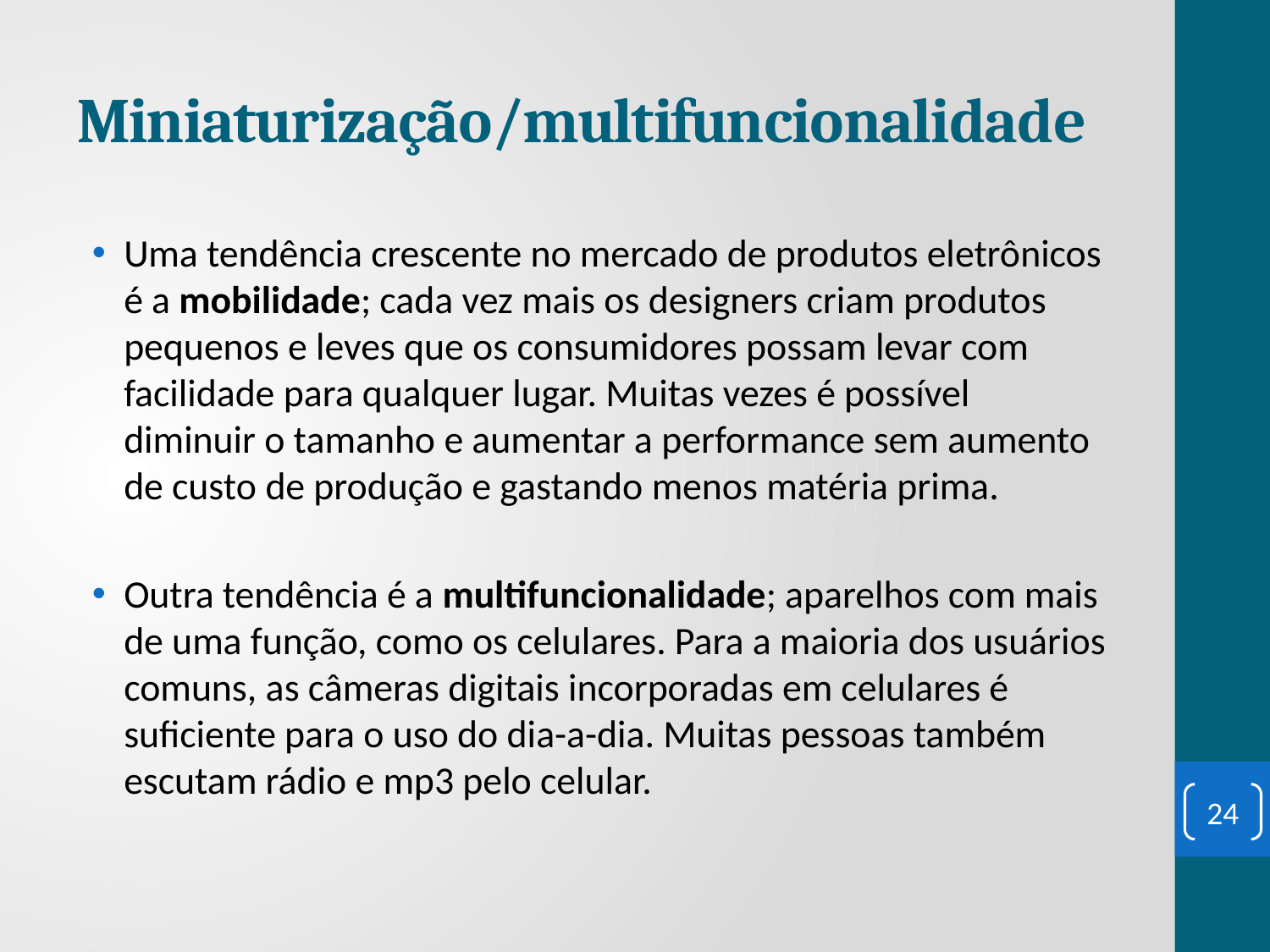

# Miniaturização/multifuncionalidade
Uma tendência crescente no mercado de produtos eletrônicos é a mobilidade; cada vez mais os designers criam produtos pequenos e leves que os consumidores possam levar com facilidade para qualquer lugar. Muitas vezes é possível diminuir o tamanho e aumentar a performance sem aumento de custo de produção e gastando menos matéria prima.

Outra tendência é a multifuncionalidade; aparelhos com mais de uma função, como os celulares. Para a maioria dos usuários comuns, as câmeras digitais incorporadas em celulares é suficiente para o uso do dia-a-dia. Muitas pessoas também escutam rádio e mp3 pelo celular.

24